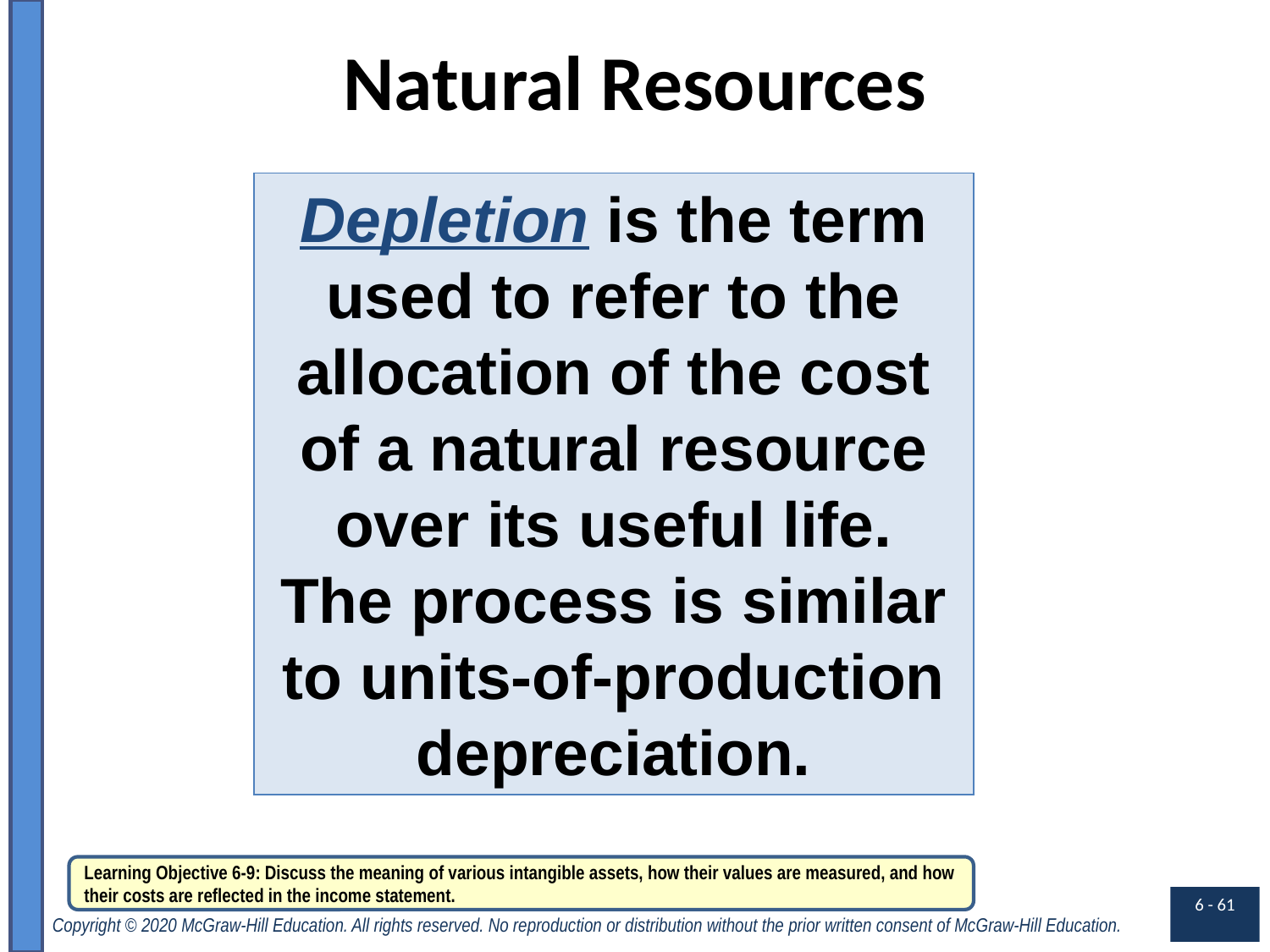

# Natural Resources
Depletion is the term used to refer to the allocation of the cost of a natural resource over its useful life.
The process is similar to units-of-production depreciation.
Learning Objective 6-9: Discuss the meaning of various intangible assets, how their values are measured, and how their costs are reflected in the income statement.